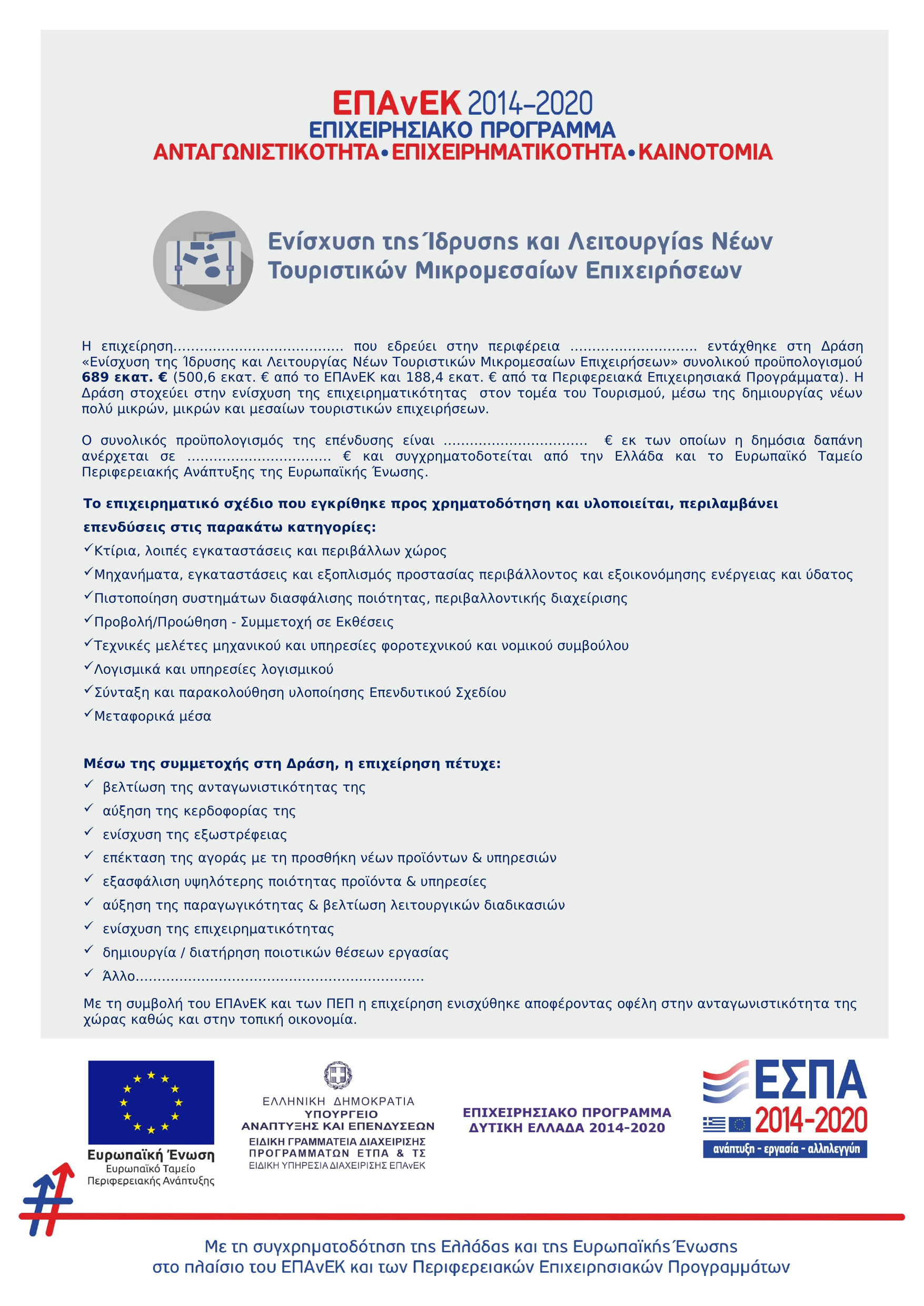

Η επιχείρηση………………………………… που εδρεύει στην περιφέρεια ………….……………. εντάχθηκε στη Δράση «Ενίσχυση της Ίδρυσης και Λειτουργίας Νέων Τουριστικών Μικρομεσαίων Επιχειρήσεων» συνολικού προϋπολογισμού 689 εκατ. € (500,6 εκατ. € από το ΕΠΑνΕΚ και 188,4 εκατ. € από τα Περιφερειακά Επιχειρησιακά Προγράμματα). Η Δράση στοχεύει στην ενίσχυση της επιχειρηματικότητας  στον τομέα του Τουρισμού, μέσω της δημιουργίας νέων πολύ μικρών, μικρών και μεσαίων τουριστικών επιχειρήσεων.

Ο συνολικός προϋπολογισμός της επένδυσης είναι ……………………………  € εκ των οποίων η δημόσια δαπάνη ανέρχεται σε …………………………… € και συγχρηματοδοτείται από την Ελλάδα και το Ευρωπαϊκό Ταμείο Περιφερειακής Ανάπτυξης της Ευρωπαϊκής Ένωσης.
Το επιχειρηματικό σχέδιο που εγκρίθηκε προς χρηματοδότηση και υλοποιείται, περιλαμβάνει επενδύσεις στις παρακάτω κατηγορίες:
Κτίρια, λοιπές εγκαταστάσεις και περιβάλλων χώρος
Μηχανήματα, εγκαταστάσεις και εξοπλισμός προστασίας περιβάλλοντος και εξοικονόμησης ενέργειας και ύδατος
Πιστοποίηση συστημάτων διασφάλισης ποιότητας, περιβαλλοντικής διαχείρισης
Προβολή/Προώθηση - Συμμετοχή σε Εκθέσεις
Τεχνικές μελέτες μηχανικού και υπηρεσίες φοροτεχνικού και νομικού συμβούλου
Λογισμικά και υπηρεσίες λογισμικού
Σύνταξη και παρακολούθηση υλοποίησης Επενδυτικού Σχεδίου
Μεταφορικά μέσα

Μέσω της συμμετοχής στη Δράση, η επιχείρηση πέτυχε:
  βελτίωση της ανταγωνιστικότητας της
  αύξηση της κερδοφορίας της
  ενίσχυση της εξωστρέφειας
  επέκταση της αγοράς με τη προσθήκη νέων προϊόντων & υπηρεσιών
  εξασφάλιση υψηλότερης ποιότητας προϊόντα & υπηρεσίες
  αύξηση της παραγωγικότητας & βελτίωση λειτουργικών διαδικασιών
  ενίσχυση της επιχειρηματικότητας
  δημιουργία / διατήρηση ποιοτικών θέσεων εργασίας
  Άλλο…………………………………………………………

Με τη συμβολή του ΕΠΑνΕΚ και των ΠΕΠ η επιχείρηση ενισχύθηκε αποφέροντας οφέλη στην ανταγωνιστικότητα της χώρας καθώς και στην τοπική οικονομία.